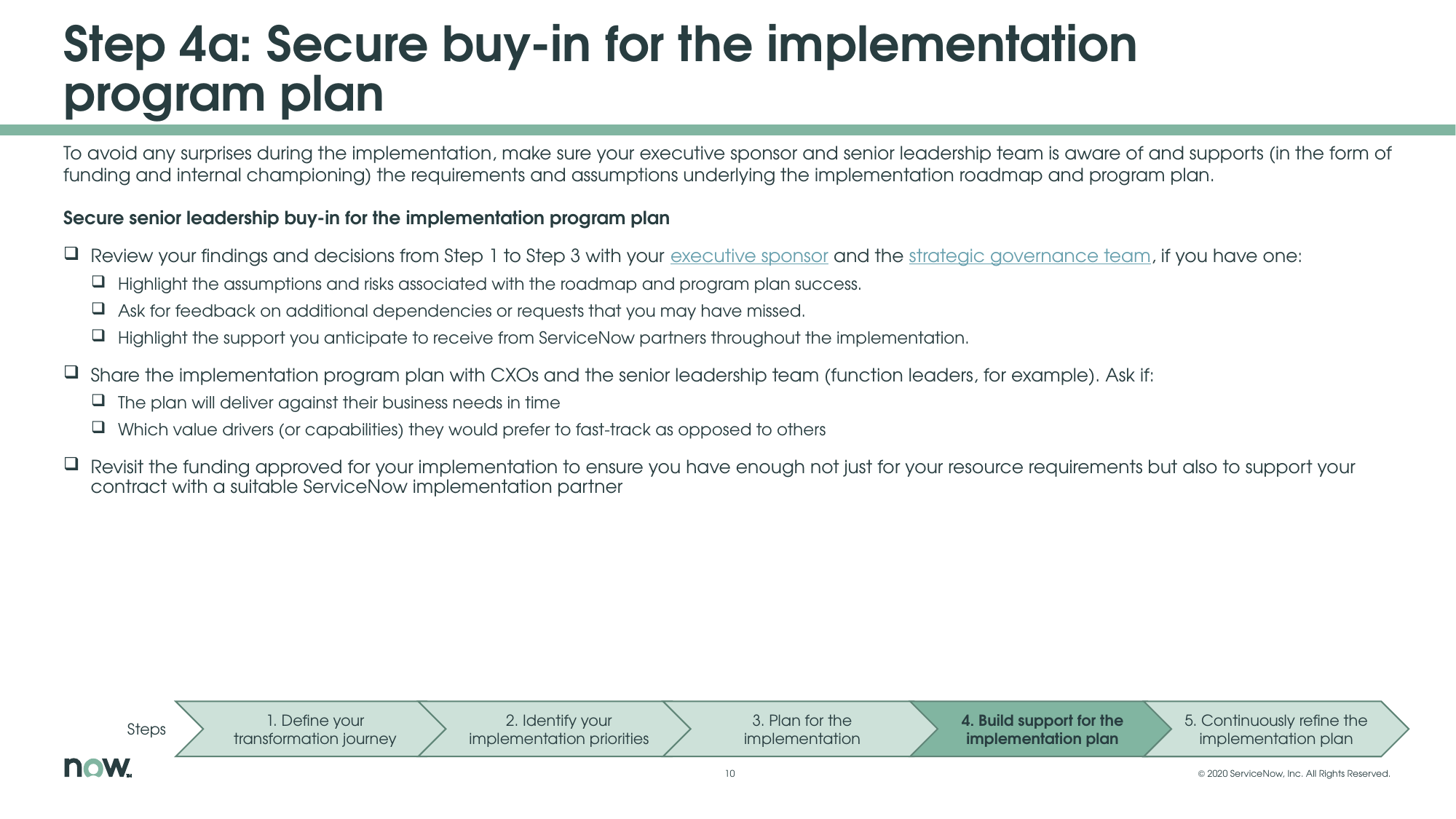

# Step 4a: Secure buy-in for the implementation program plan

To avoid any surprises during the implementation, make sure your executive sponsor and senior leadership team is aware of and supports (in the form of funding and internal championing) the requirements and assumptions underlying the implementation roadmap and program plan.
Secure senior leadership buy-in for the implementation program plan
Review your findings and decisions from Step 1 to Step 3 with your executive sponsor and the strategic governance team, if you have one:
Highlight the assumptions and risks associated with the roadmap and program plan success.
Ask for feedback on additional dependencies or requests that you may have missed.
Highlight the support you anticipate to receive from ServiceNow partners throughout the implementation.
Share the implementation program plan with CXOs and the senior leadership team (function leaders, for example). Ask if:
The plan will deliver against their business needs in time
Which value drivers (or capabilities) they would prefer to fast-track as opposed to others
Revisit the funding approved for your implementation to ensure you have enough not just for your resource requirements but also to support your contract with a suitable ServiceNow implementation partner
5. Continuously refine the implementation plan
Steps
1. Define your transformation journey
2. Identify your implementation priorities
3. Plan for the implementation
4. Build support for the implementation plan